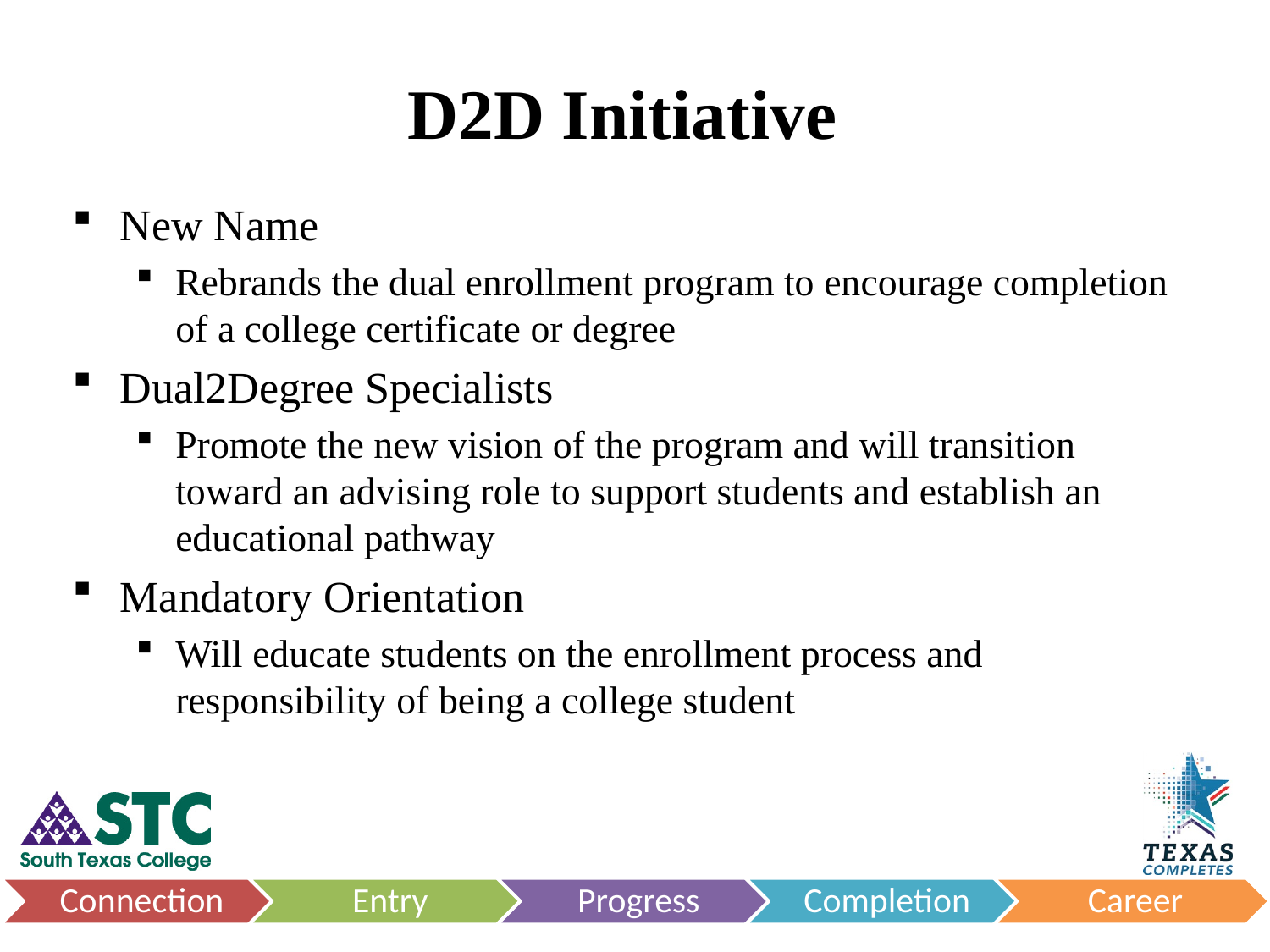

D2D Initiative
New Name
Rebrands the dual enrollment program to encourage completion of a college certificate or degree
Dual2Degree Specialists
Promote the new vision of the program and will transition toward an advising role to support students and establish an educational pathway
Mandatory Orientation
Will educate students on the enrollment process and responsibility of being a college student